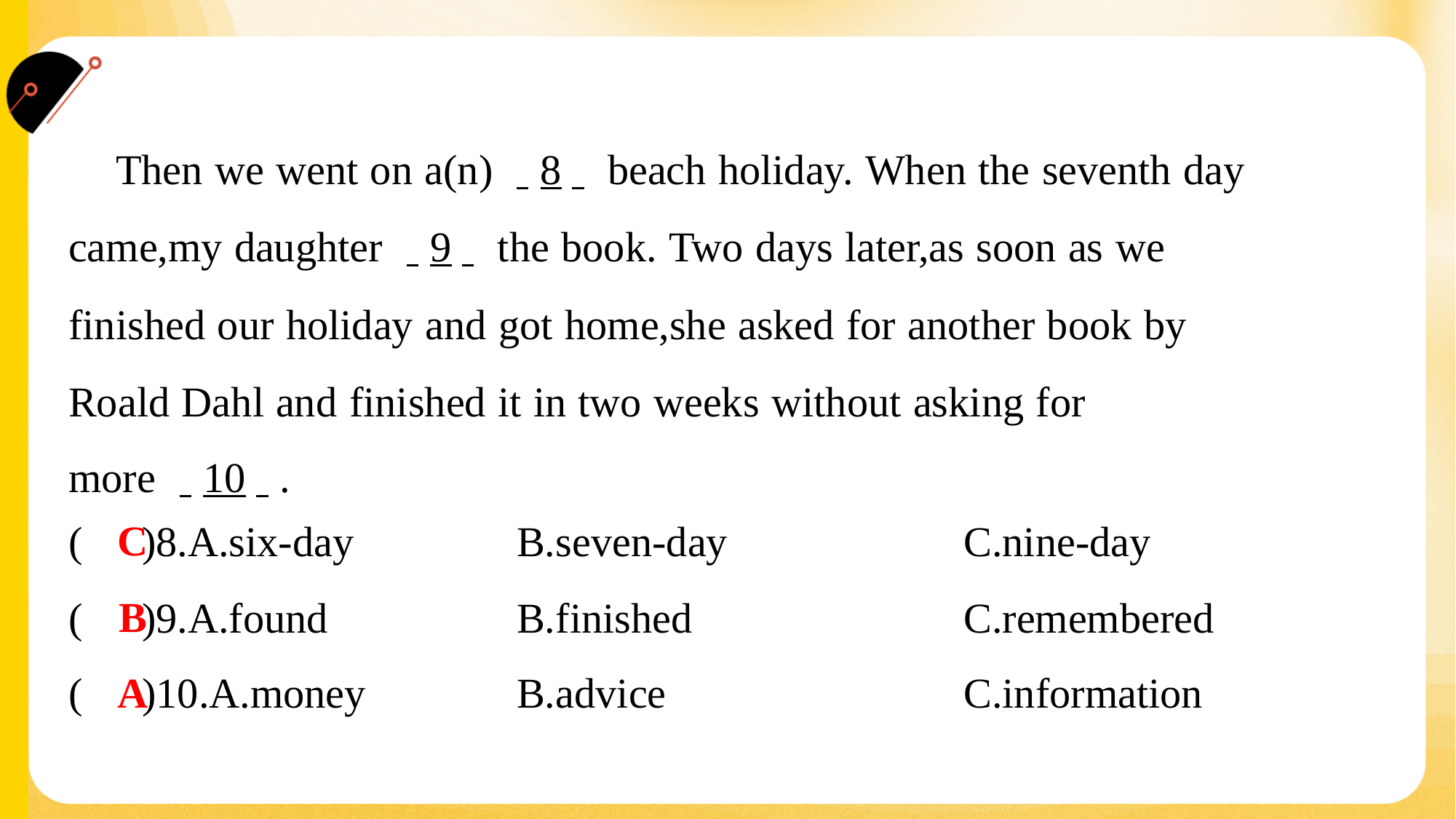

Then we went on a(n) . .8. . beach holiday. When the seventh day
came,my daughter . .9. . the book. Two days later,as soon as we
finished our holiday and got home,she asked for another book by
Roald Dahl and finished it in two weeks without asking for
more . .10. ..#3
C
(     )8.A.six-day	B.seven-day	C.nine-day
B
(     )9.A.found	B.finished	C.remembered
A
(     )10.A.money	B.advice	C.information